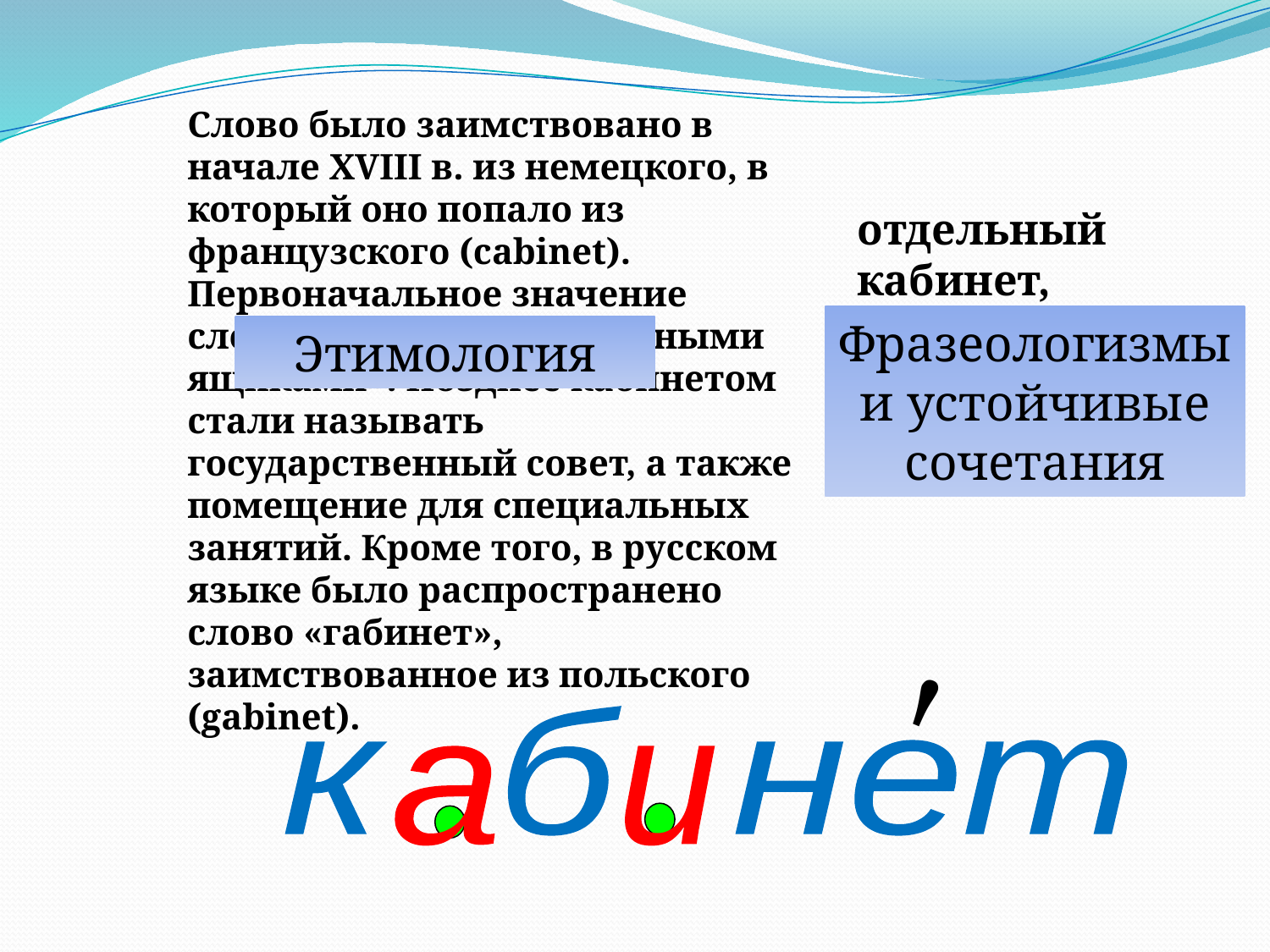

Слово было заимствовано в начале XVIII в. из немецкого, в который оно попало из французского (cabinet). Первоначальное значение слова – «ларей с выдвижными ящиками». Позднее кабинетом стали называть государственный совет, а также помещение для специальных занятий. Кроме того, в русском языке было распространено слово «габинет», заимствованное из польского (gabinet).
отдельный кабинет,
кабинет министров
Фразеологизмы и устойчивые сочетания
Этимология
′
к  б  нет
а
и